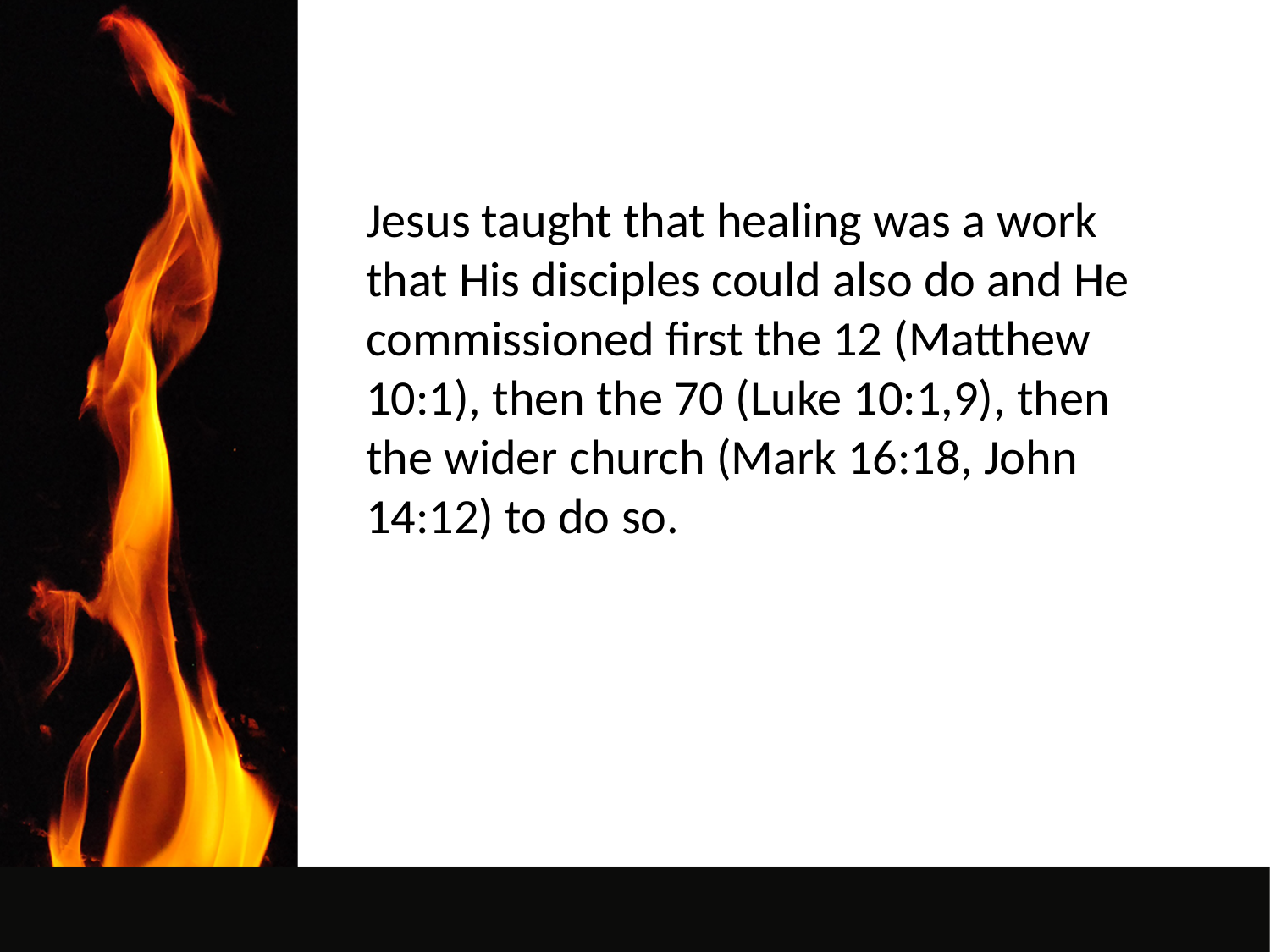

Jesus taught that healing was a work that His disciples could also do and He commissioned first the 12 (Matthew 10:1), then the 70 (Luke 10:1,9), then the wider church (Mark 16:18, John 14:12) to do so.